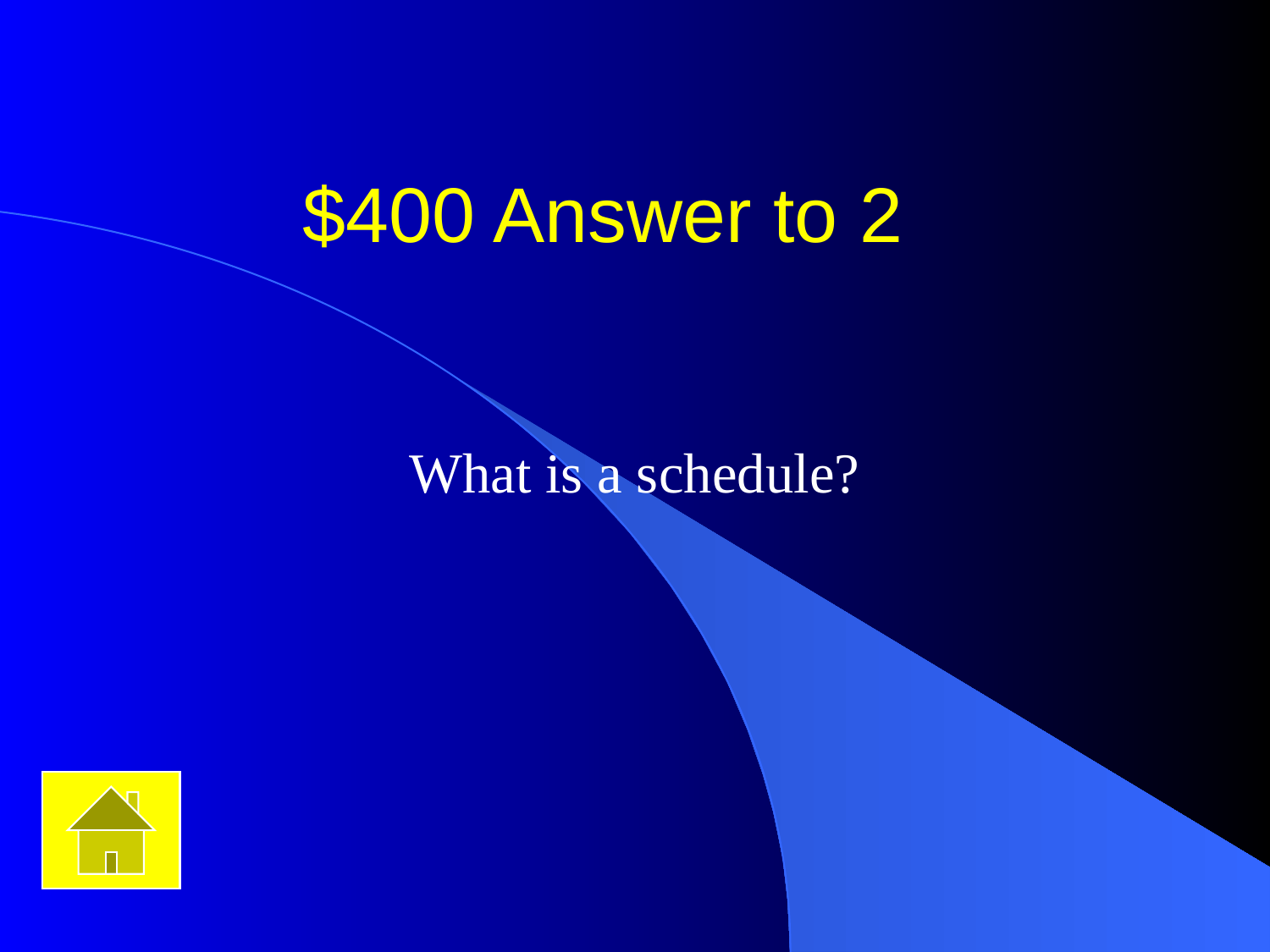

# $400 Answer to 2
What is a schedule?